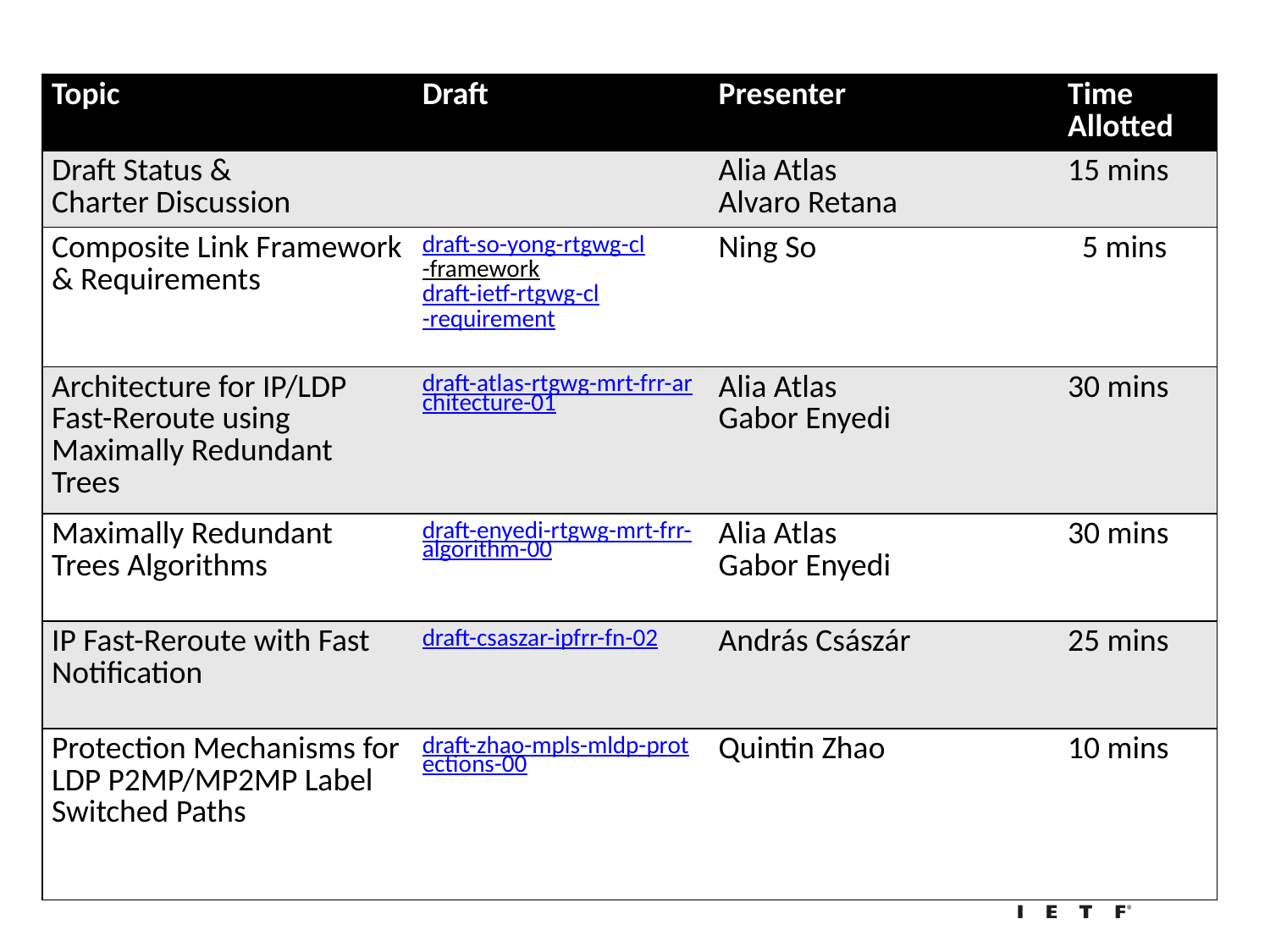

| Topic | Draft | Presenter | Time Allotted |
| --- | --- | --- | --- |
| Draft Status & Charter Discussion |  | Alia Atlas Alvaro Retana | 15 mins |
| Composite Link Framework & Requirements | draft-so-yong-rtgwg-cl-framework draft-ietf-rtgwg-cl-requirement | Ning So | 5 mins |
| Architecture for IP/LDP Fast-Reroute using Maximally Redundant Trees | draft-atlas-rtgwg-mrt-frr-architecture-01 | Alia Atlas Gabor Enyedi | 30 mins |
| Maximally Redundant Trees Algorithms | draft-enyedi-rtgwg-mrt-frr-algorithm-00 | Alia Atlas Gabor Enyedi | 30 mins |
| IP Fast-Reroute with Fast Notification | draft-csaszar-ipfrr-fn-02 | András Császár | 25 mins |
| Protection Mechanisms for LDP P2MP/MP2MP Label Switched Paths | draft-zhao-mpls-mldp-protections-00 | Quintin Zhao | 10 mins |